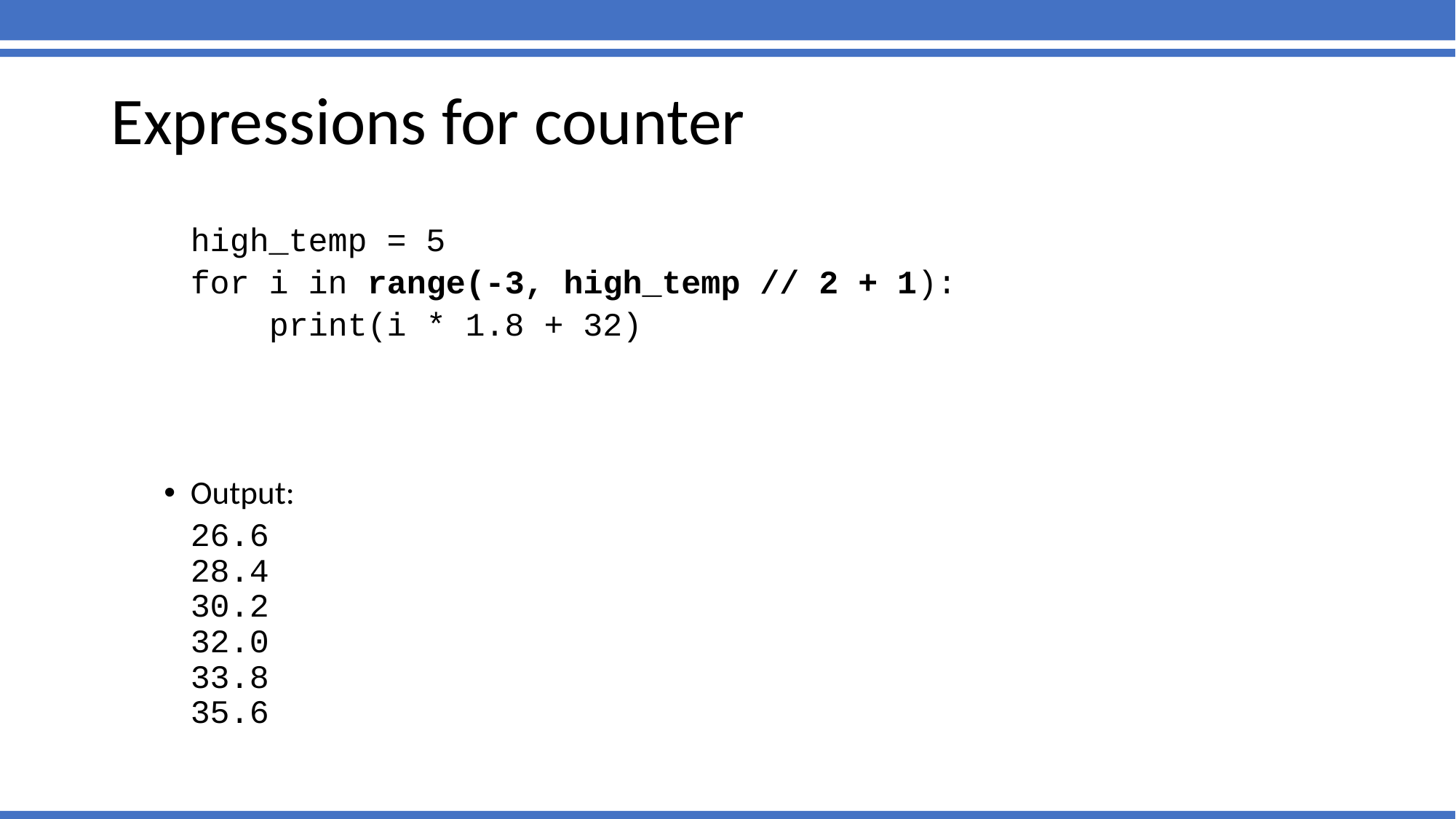

Expressions for counter
	high_temp = 5
	for i in range(-3, high_temp // 2 + 1):
	    print(i * 1.8 + 32)

Output:
	26.6
28.4
30.2
32.0
33.8
35.6